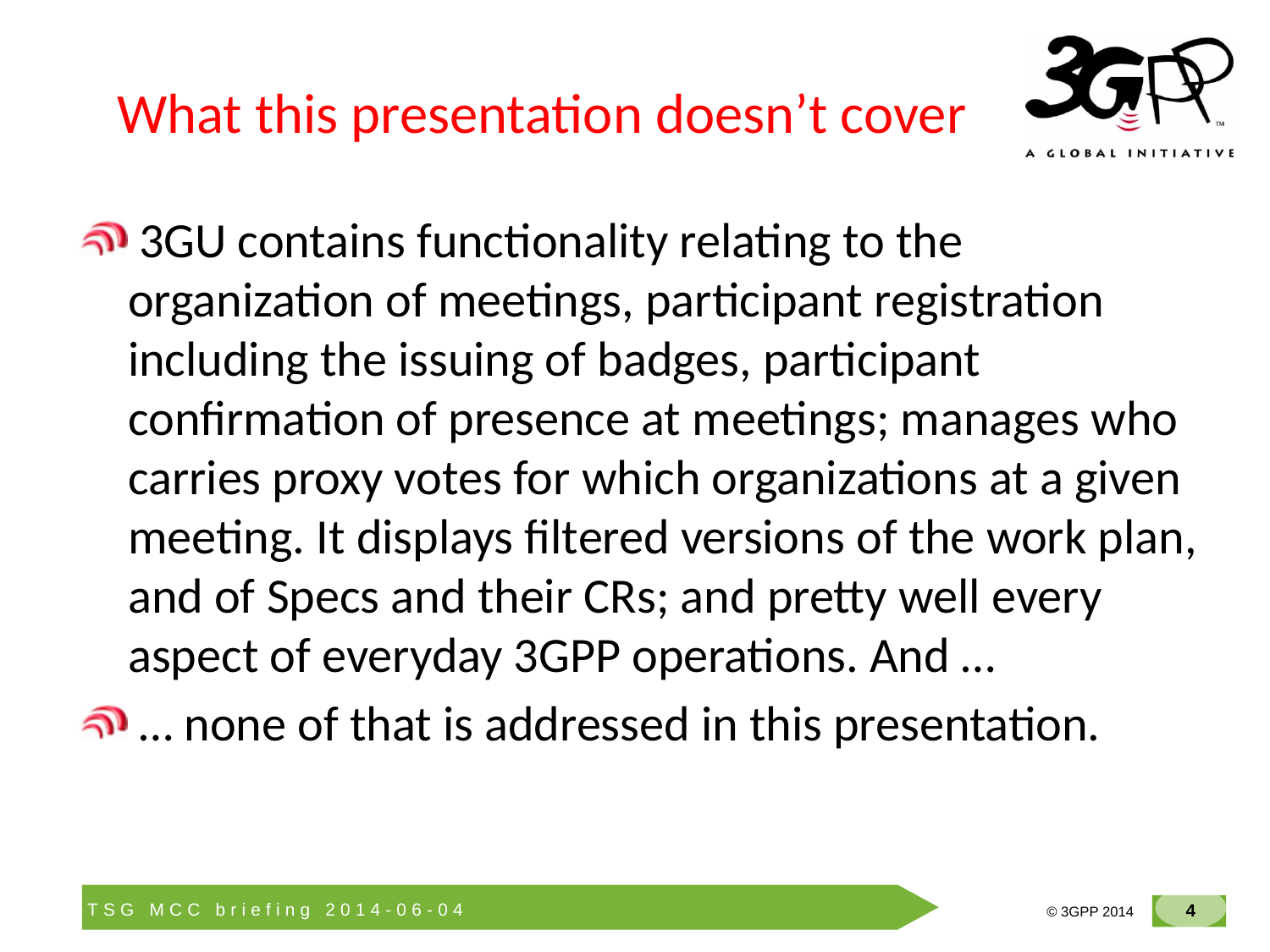

# What this presentation doesn’t cover
 3GU contains functionality relating to the organization of meetings, participant registration including the issuing of badges, participant confirmation of presence at meetings; manages who carries proxy votes for which organizations at a given meeting. It displays filtered versions of the work plan, and of Specs and their CRs; and pretty well every aspect of everyday 3GPP operations. And …
 … none of that is addressed in this presentation.